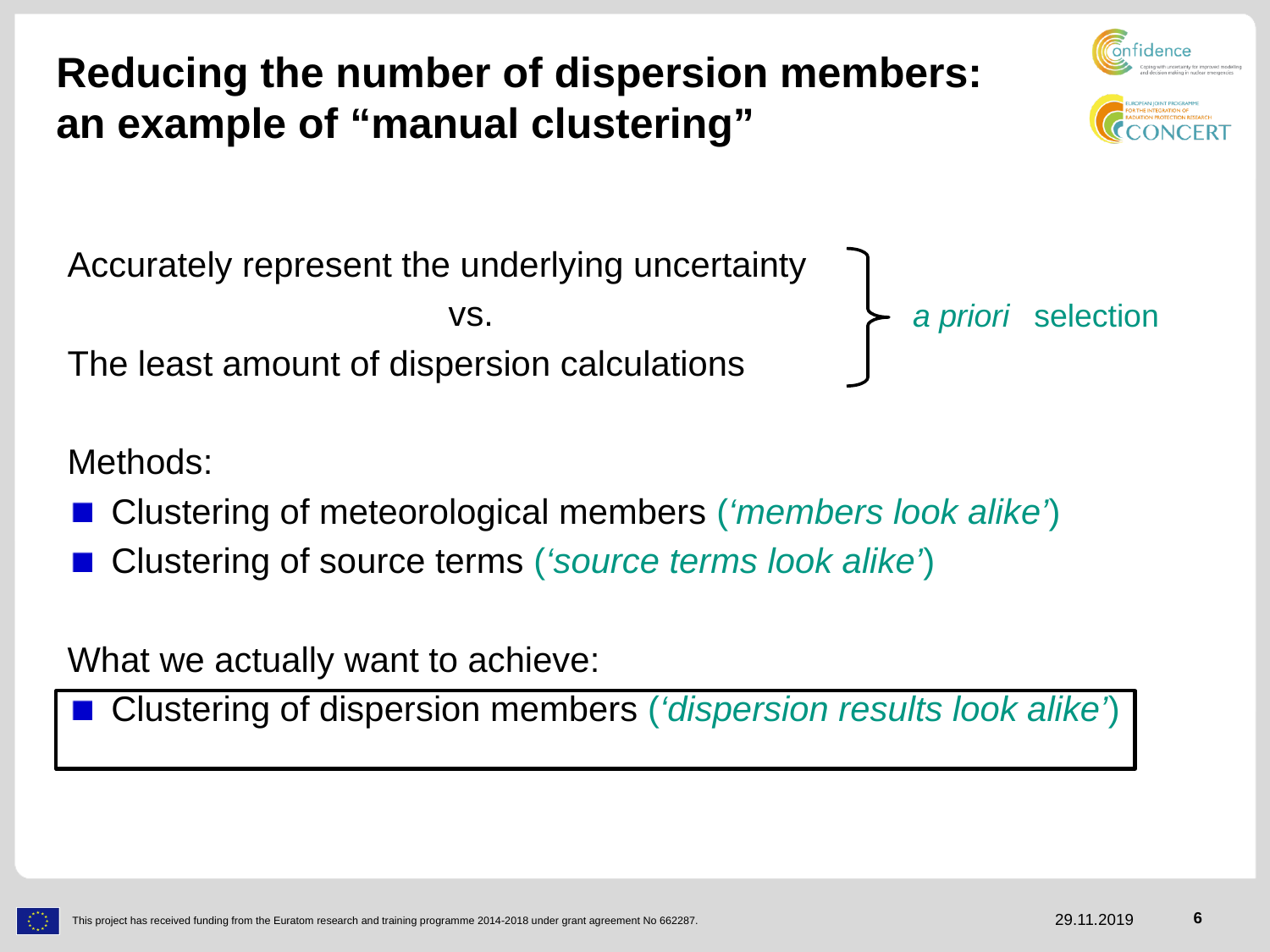

# Reducing the number of dispersion members: an example of “manual clustering”
Accurately represent the underlying uncertainty
			vs.
The least amount of dispersion calculations

Methods:
Clustering of meteorological members (‘members look alike’)
Clustering of source terms (‘source terms look alike’)

What we actually want to achieve:
Clustering of dispersion members (‘dispersion results look alike’)

selection
a priori
HARMO 19 | Jasper Tomas | 04-06-2019